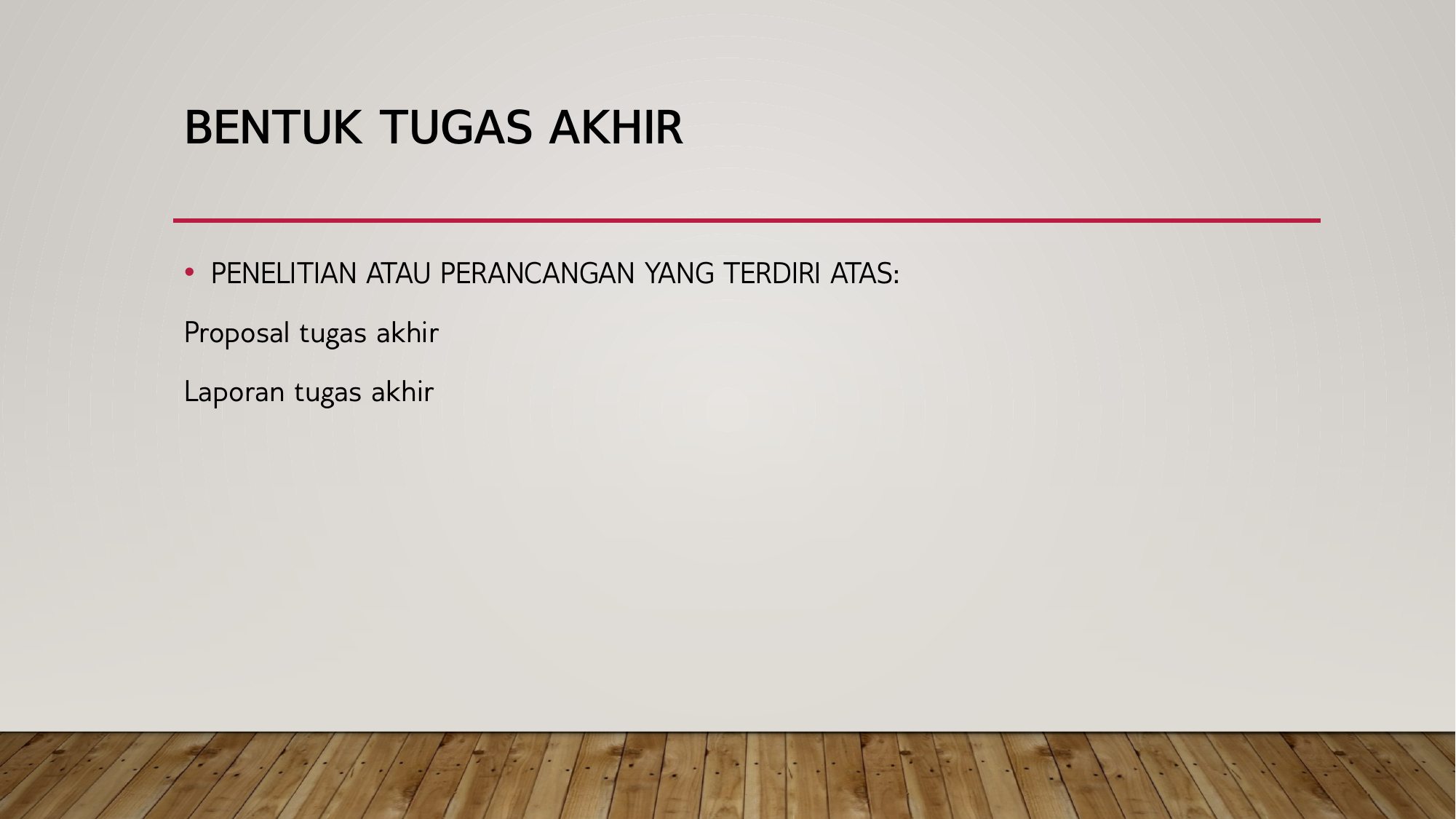

# BENTUK TUGAS AKHIR
PENELITIAN ATAU PERANCANGAN YANG TERDIRI ATAS:
Proposal tugas akhir
Laporan tugas akhir